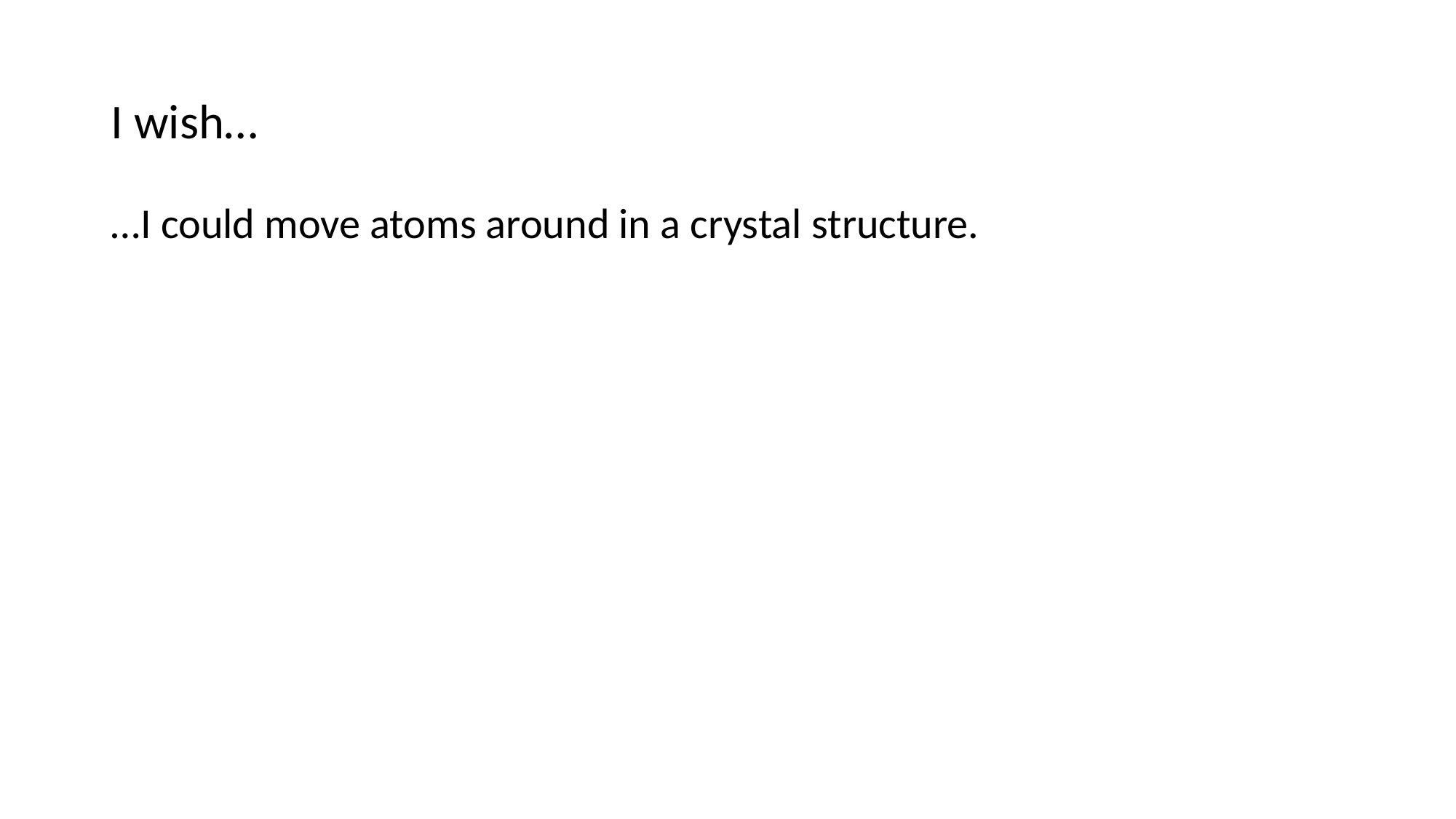

# I wish…
…I could move atoms around in a crystal structure.